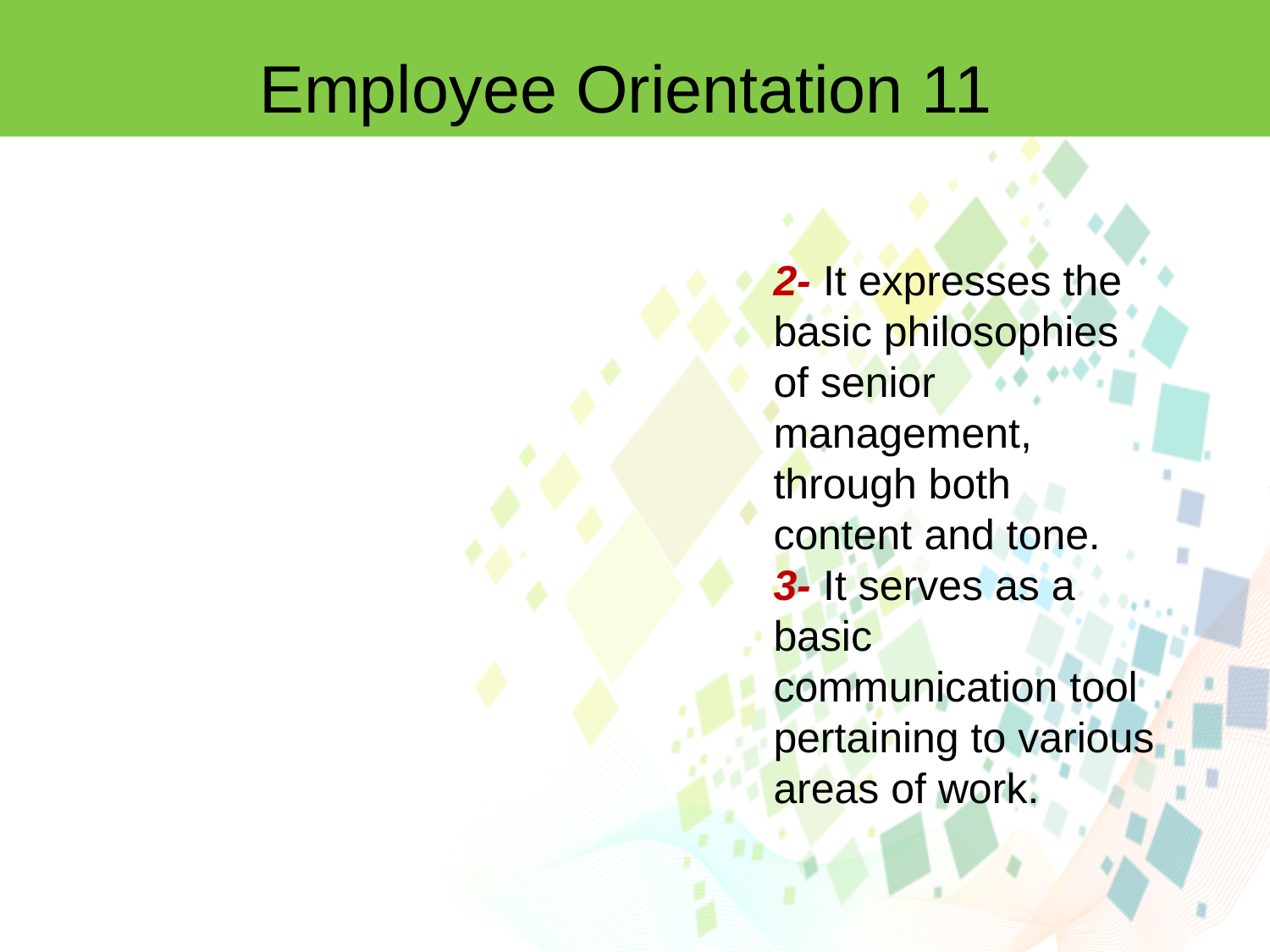

Employee Orientation 11
2- It expresses the basic philosophies of senior management, through both content and tone.
3- It serves as a basic communication tool pertaining to various areas of work.